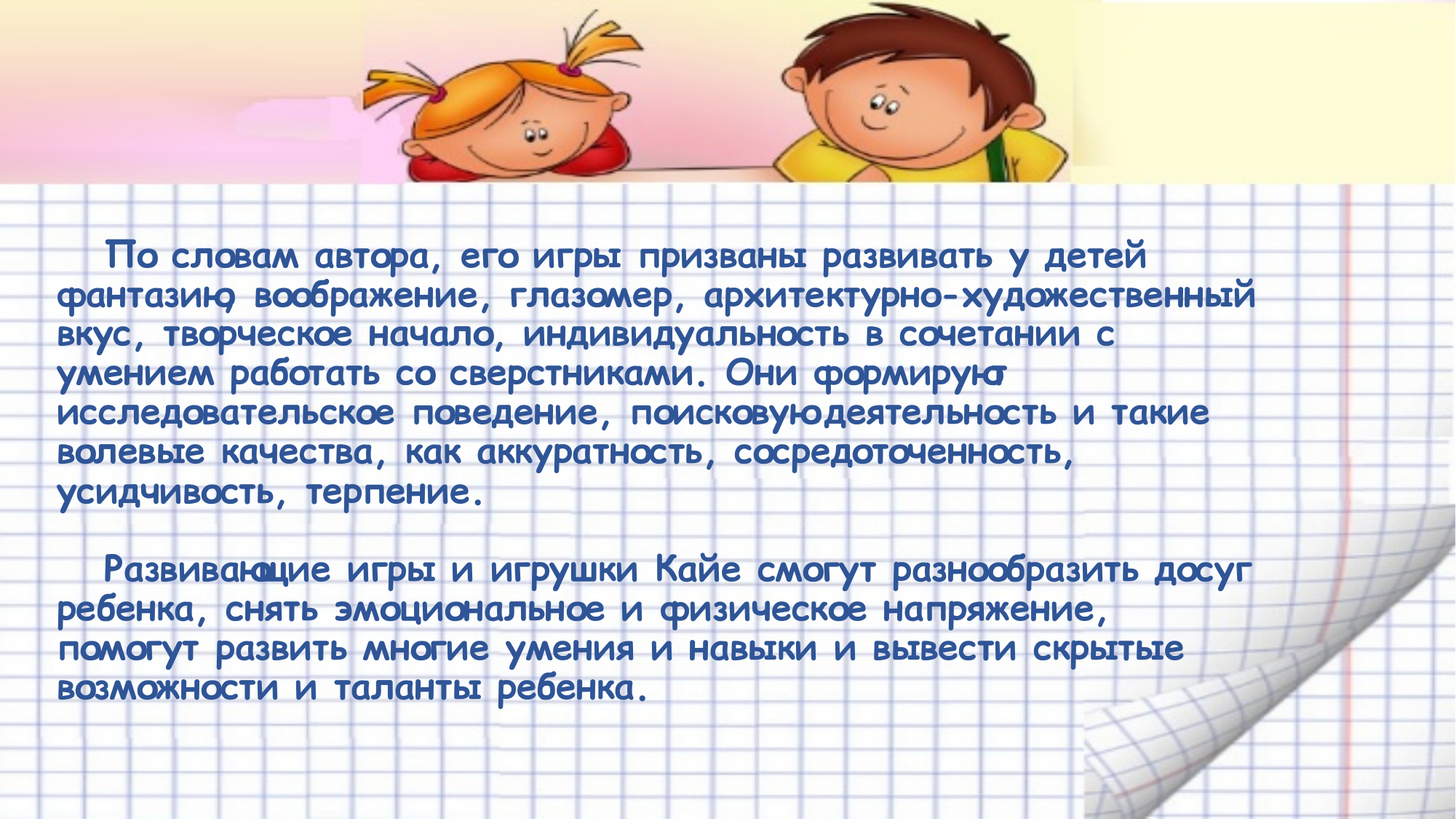

# По словам автора, его игры призваны развивать у детей фантазию, воображение, глазомер, архитектурно-художественный вкус, творческое начало, индивидуальность в сочетании с умением работать со сверстниками. Они формируют исследовательское поведение, поисковую деятельность и такие волевые качества, как аккуратность, сосредоточенность, усидчивость, терпение. Развивающие игры и игрушки Кайе смогут разнообразить досуг ребенка, снять эмоциональное и физическое напряжение, помогут развить многие умения и навыки и вывести скрытые возможности и таланты ребенка.